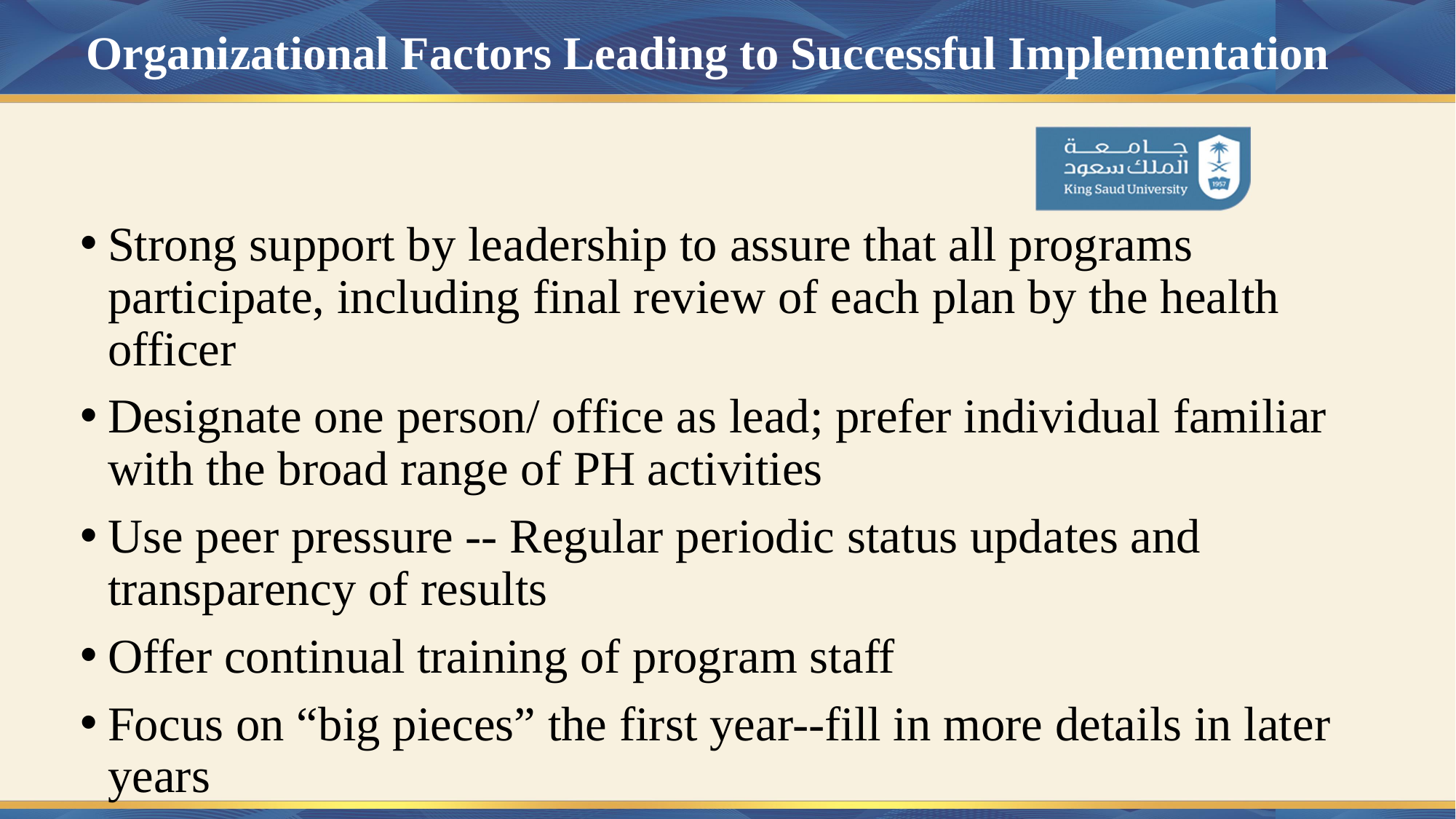

# Organizational Factors Leading to Successful Implementation
Strong support by leadership to assure that all programs participate, including final review of each plan by the health officer
Designate one person/ office as lead; prefer individual familiar with the broad range of PH activities
Use peer pressure -- Regular periodic status updates and transparency of results
Offer continual training of program staff
Focus on “big pieces” the first year--fill in more details in later years